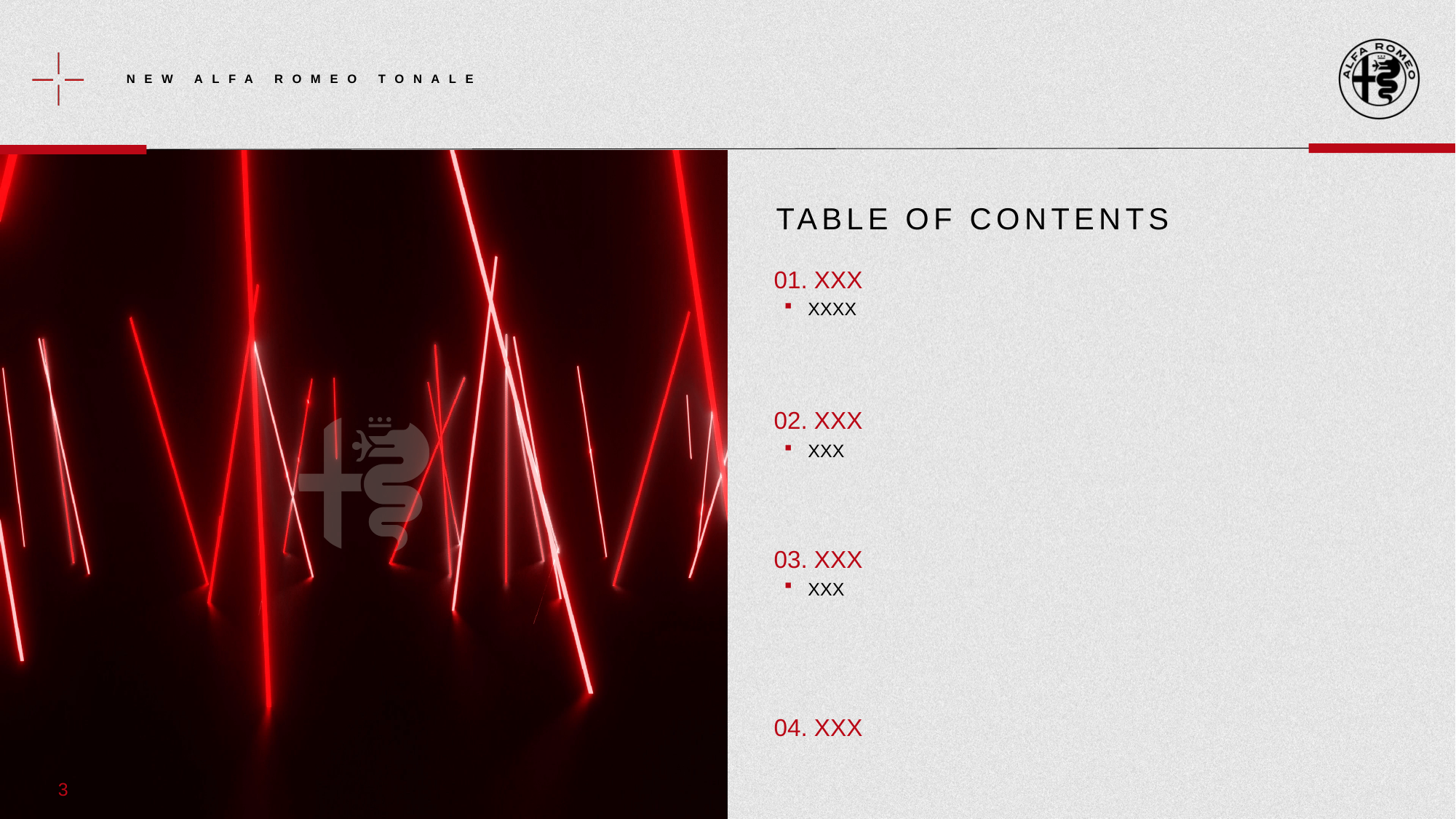

# Table of contents
01. XXX
XXXX
02. XXX
XXX
03. XXX
XXX
04. XXX